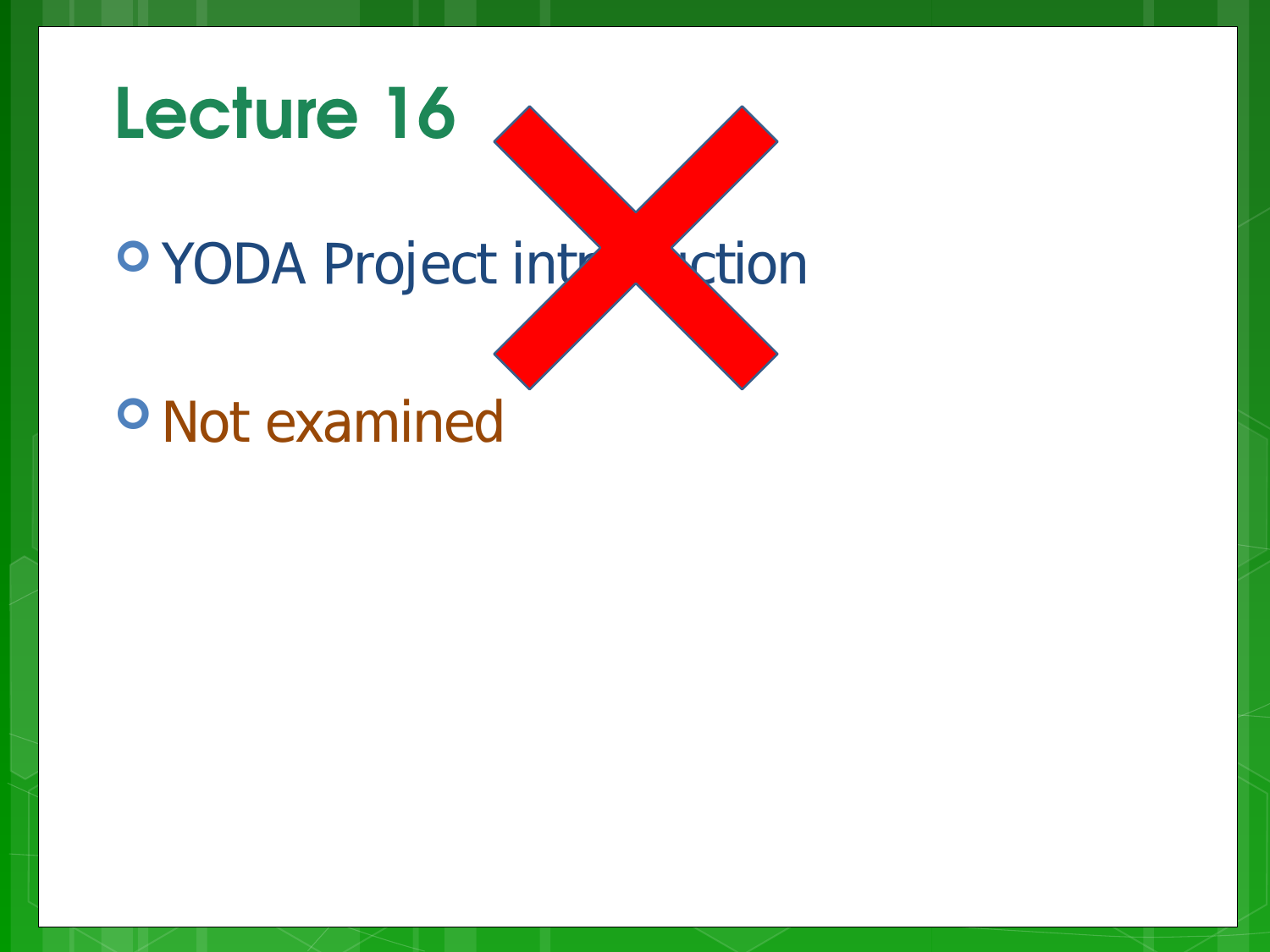

# Lecture 16

YODA Project introduction

Not examined